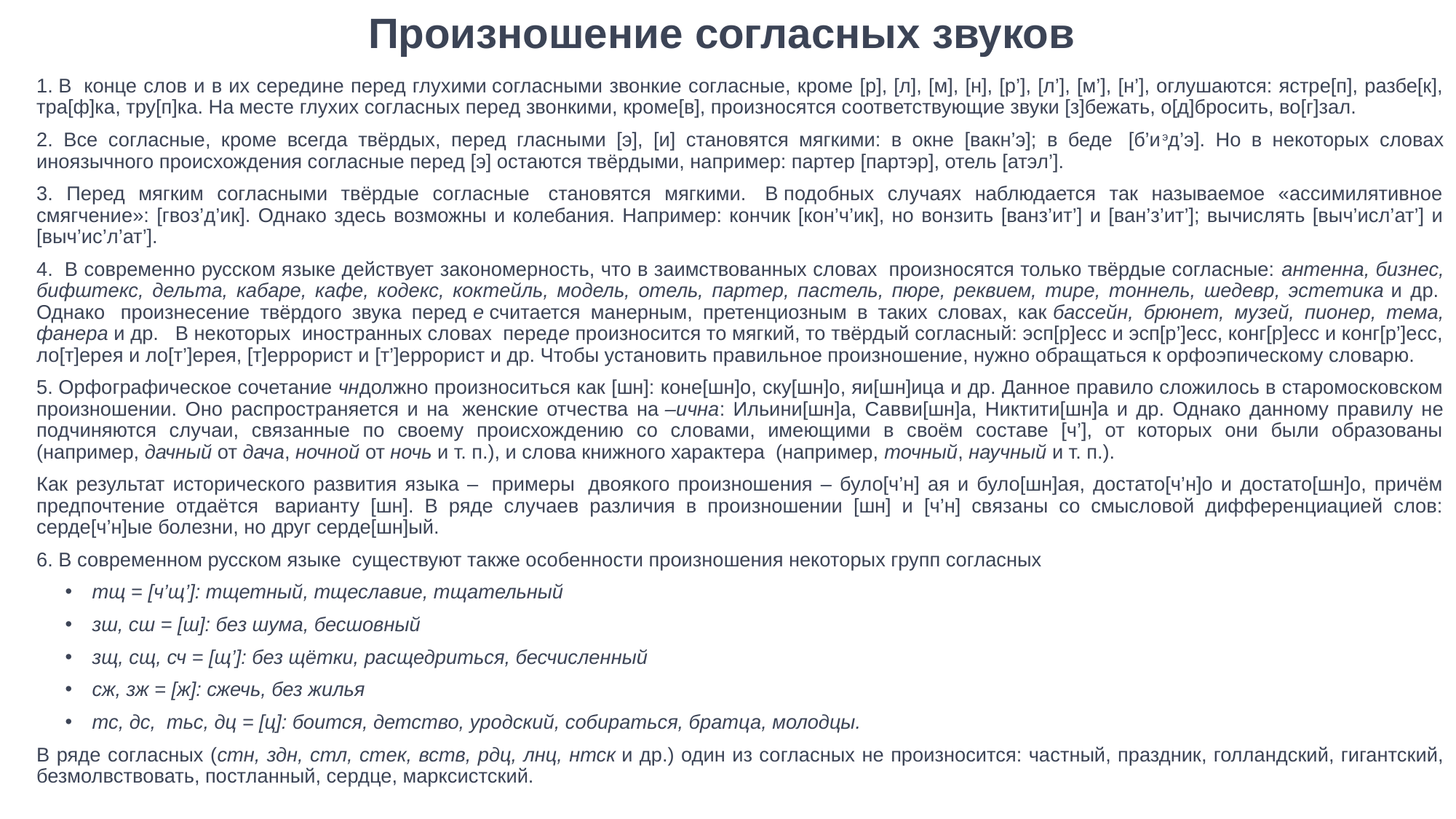

# Произношение согласных звуков
1. В  конце слов и в их середине перед глухими согласными звонкие согласные, кроме [р], [л], [м], [н], [р’], [л’], [м’], [н’], оглушаются: ястре[п], разбе[к], тра[ф]ка, тру[п]ка. На месте глухих согласных перед звонкими, кроме[в], произносятся соответствующие звуки [з]бежать, о[д]бросить, во[г]зал.
2. Все согласные, кроме всегда твёрдых, перед гласными [э], [и] становятся мягкими: в окне [вакн’э]; в беде  [б’иэд’э]. Но в некоторых словах иноязычного происхождения согласные перед [э] остаются твёрдыми, например: партер [партэр], отель [атэл’].
3. Перед мягким согласными твёрдые согласные  становятся мягкими.  В подобных случаях наблюдается так называемое «ассимилятивное смягчение»: [гвоз’д’ик]. Однако здесь возможны и колебания. Например: кончик [кон’ч’ик], но вонзить [ванз’ит’] и [ван’з’ит’]; вычислять [выч’исл’ат’] и [выч’ис’л’ат’].
4.  В современно русском языке действует закономерность, что в заимствованных словах  произносятся только твёрдые согласные: антенна, бизнес, бифштекс, дельта, кабаре, кафе, кодекс, коктейль, модель, отель, партер, пастель, пюре, реквием, тире, тоннель, шедевр, эстетика и др.  Однако  произнесение твёрдого звука перед е считается манерным, претенциозным в таких словах, как бассейн, брюнет, музей, пионер, тема, фанера и др.   В некоторых  иностранных словах  переде произносится то мягкий, то твёрдый согласный: эсп[р]есс и эсп[р’]есс, конг[р]есс и конг[р’]есс, ло[т]ерея и ло[т’]ерея, [т]еррорист и [т’]еррорист и др. Чтобы установить правильное произношение, нужно обращаться к орфоэпическому словарю.
5. Орфографическое сочетание чндолжно произноситься как [шн]: коне[шн]о, ску[шн]о, яи[шн]ица и др. Данное правило сложилось в старомосковском произношении. Оно распространяется и на  женские отчества на –ична: Ильини[шн]а, Савви[шн]а, Никтити[шн]а и др. Однако данному правилу не подчиняются случаи, связанные по своему происхождению со словами, имеющими в своём составе [ч’], от которых они были образованы (например, дачный от дача, ночной от ночь и т. п.), и слова книжного характера  (например, точный, научный и т. п.).
Как результат исторического развития языка –  примеры  двоякого произношения – було[ч’н] ая и було[шн]ая, достато[ч’н]о и достато[шн]о, причём предпочтение отдаётся  варианту [шн]. В ряде случаев различия в произношении [шн] и [ч’н] связаны со смысловой дифференциацией слов: серде[ч’н]ые болезни, но друг серде[шн]ый.
6. В современном русском языке  существуют также особенности произношения некоторых групп согласных
тщ = [ч’щ’]: тщетный, тщеславие, тщательный
зш, сш = [ш]: без шума, бесшовный
зщ, cщ, сч = [щ’]: без щётки, расщедриться, бесчисленный
сж, зж = [ж]: сжечь, без жилья
тс, дс,  тьс, дц = [ц]: боится, детство, уродский, собираться, братца, молодцы.
В ряде согласных (стн, здн, стл, стек, вств, рдц, лнц, нтск и др.) один из согласных не произносится: частный, праздник, голландский, гигантский, безмолвствовать, постланный, сердце, марксистский.